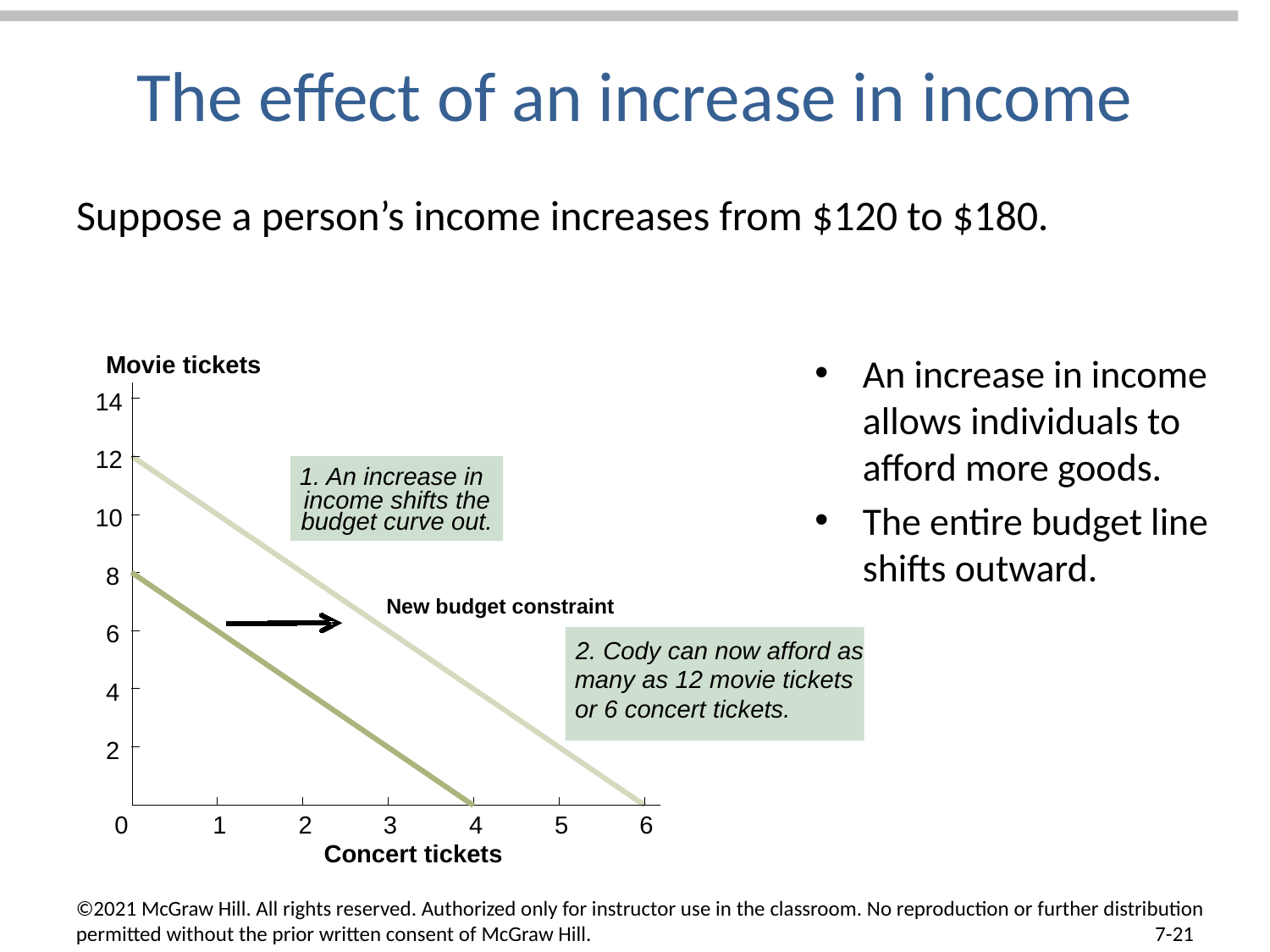

# The effect of an increase in income
Suppose a person’s income increases from $120 to $180.
An increase in income allows individuals to afford more goods.
The entire budget line shifts outward.
Movie tickets

14

12

1. An increase in
income shifts the
10
budget curve out.

8

New budget constraint

6

2. Cody can now afford as
many as 12 movie tickets
4

or 6 concert tickets.
2

0
1
2
3
4
5
6
Concert tickets